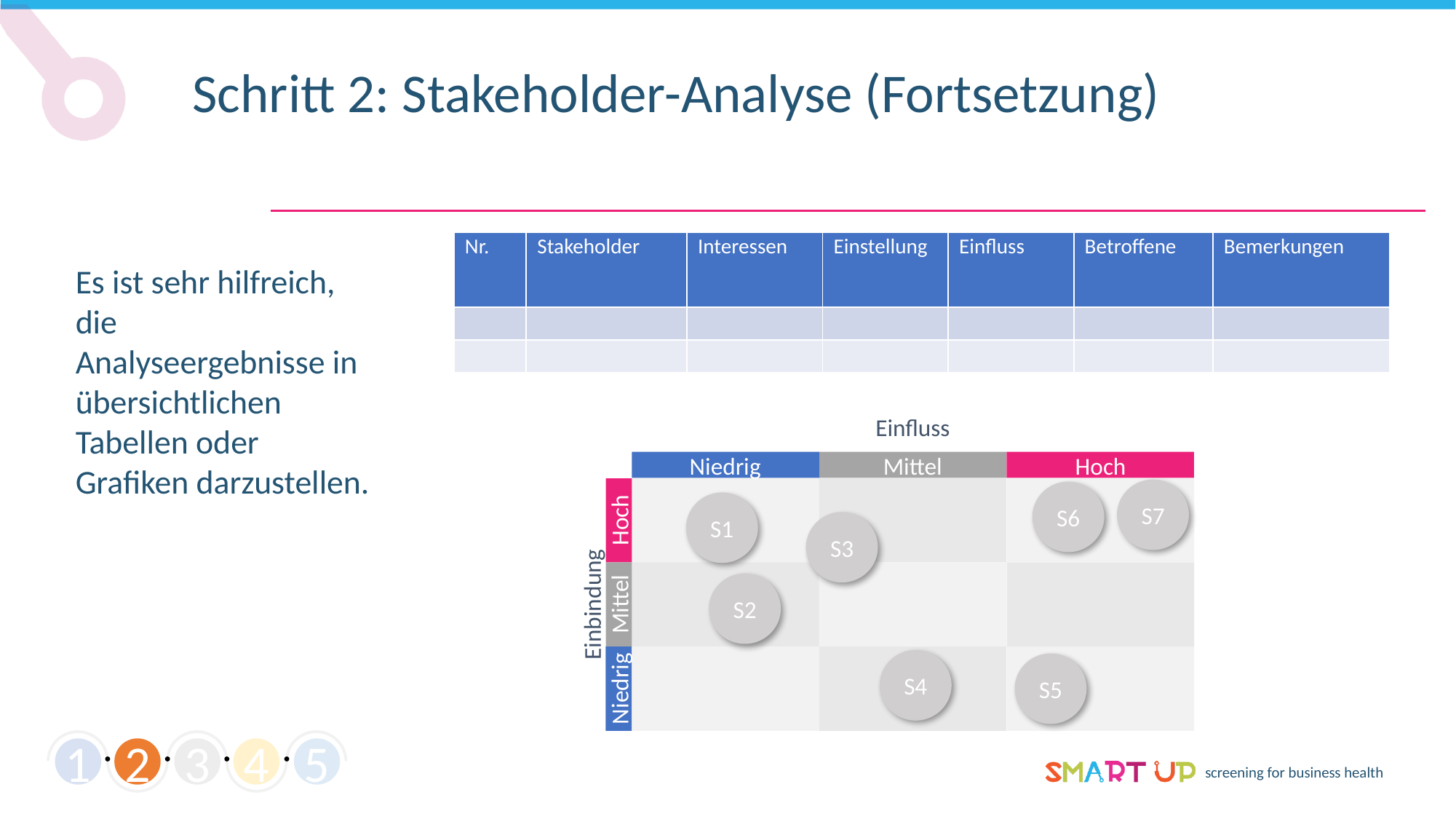

Schritt 2: Stakeholder-Analyse (Fortsetzung)
| Nr. | Stakeholder | Interessen | Einstellung | Einfluss | Betroffene | Bemerkungen |
| --- | --- | --- | --- | --- | --- | --- |
|  |  |  |  |  |  |  |
|  |  |  |  |  |  |  |
Es ist sehr hilfreich, die Analyseergebnisse in übersichtlichen Tabellen oder Grafiken darzustellen.
Einfluss
Niedrig
Mittel
Hoch

S7
S6
S1
Hoch
S3

S2
Einbindung
Mittel

S4
S5
Niedrig
1
2
3
4
5